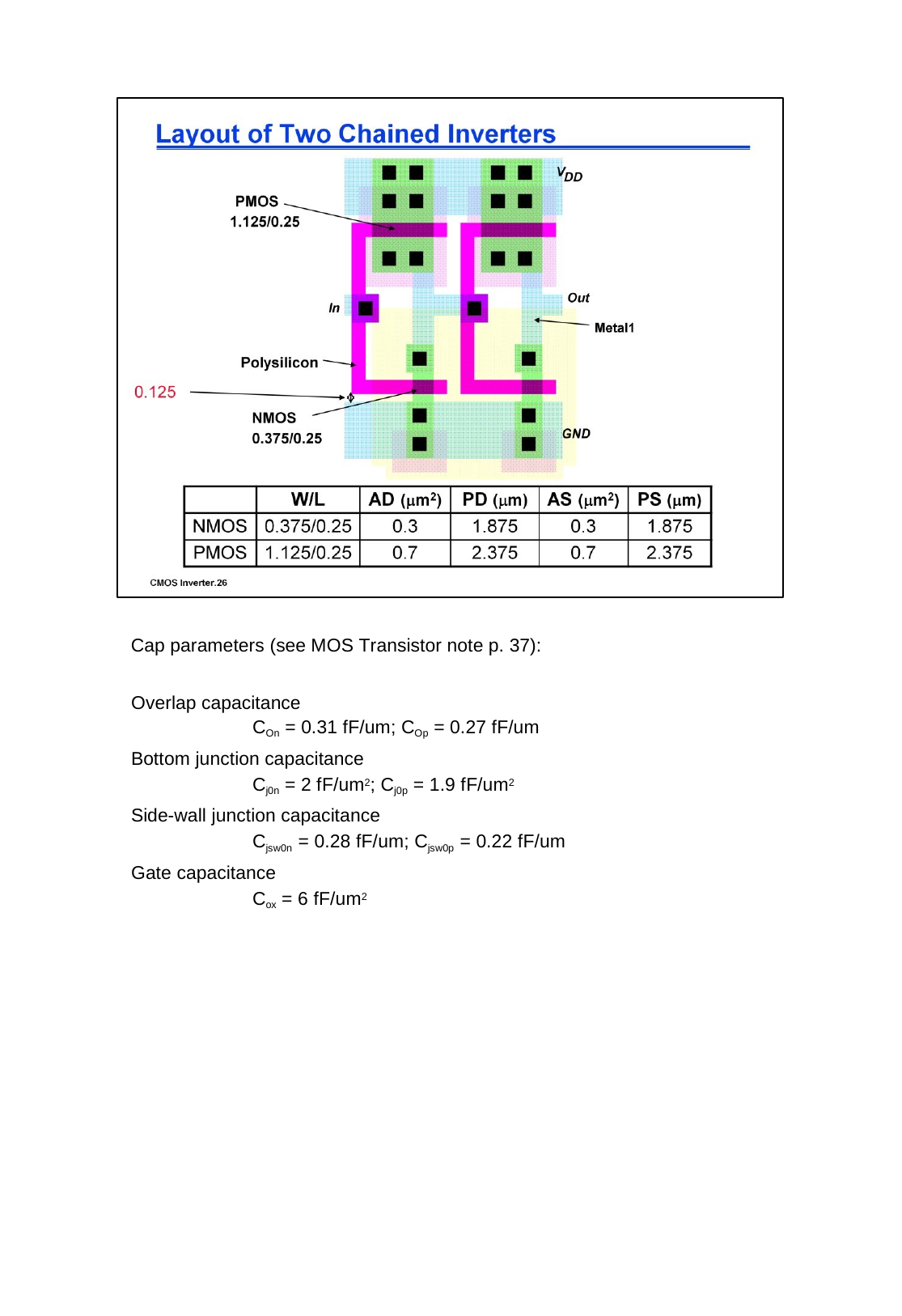

Cap parameters (see MOS Transistor note p. 37):
Overlap capacitance
COn = 0.31 fF/um; COp = 0.27 fF/um
Bottom junction capacitance
Cj0n = 2 fF/um2; Cj0p = 1.9 fF/um2
Side-wall junction capacitance
Cjsw0n = 0.28 fF/um; Cjsw0p  = 0.22 fF/um
Gate capacitance
Cox = 6 fF/um2